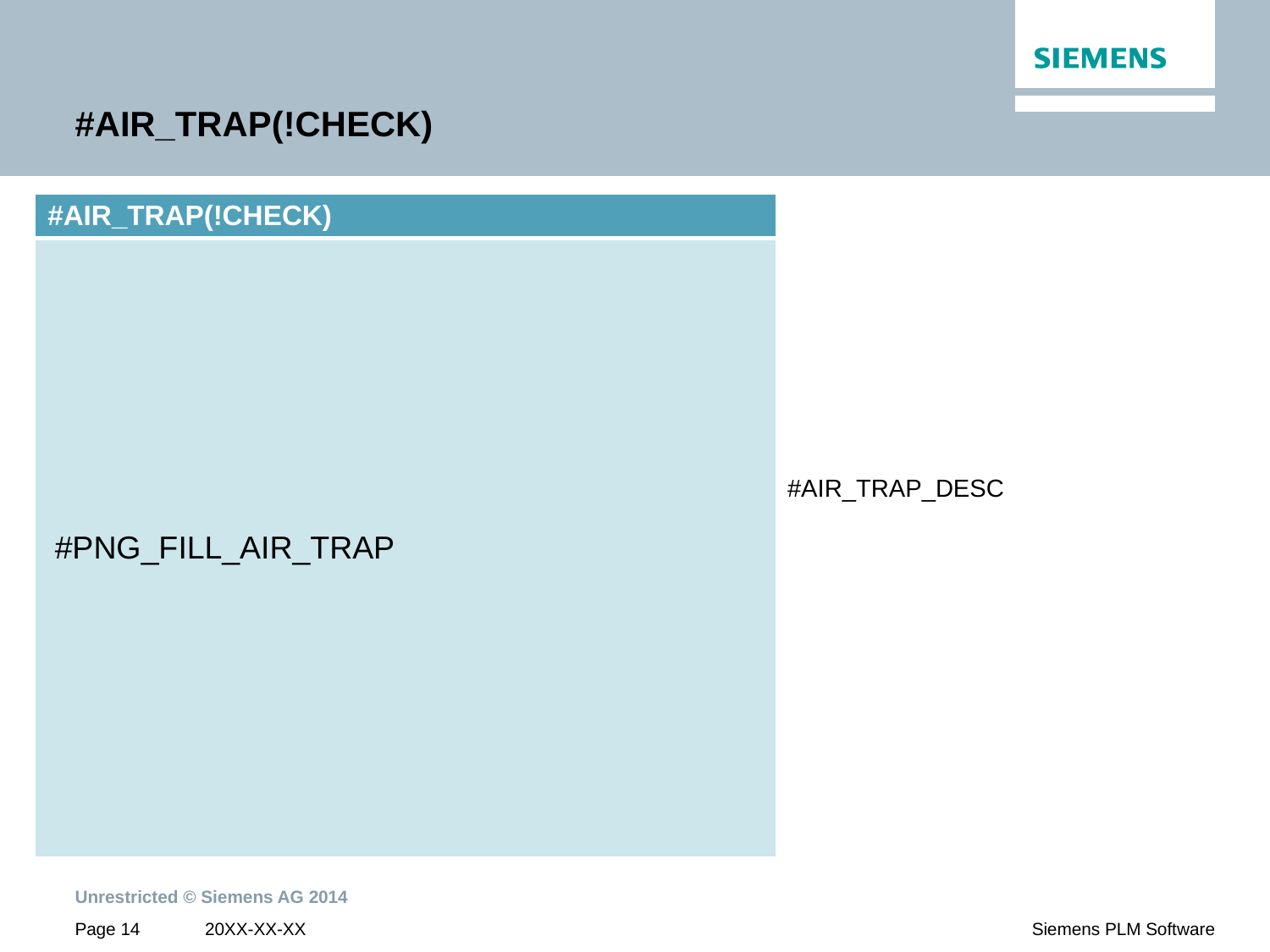

# #AIR_TRAP(!CHECK)
| #AIR\_TRAP(!CHECK) |
| --- |
|  |
#PNG_FILL_AIR_TRAP
#AIR_TRAP_DESC